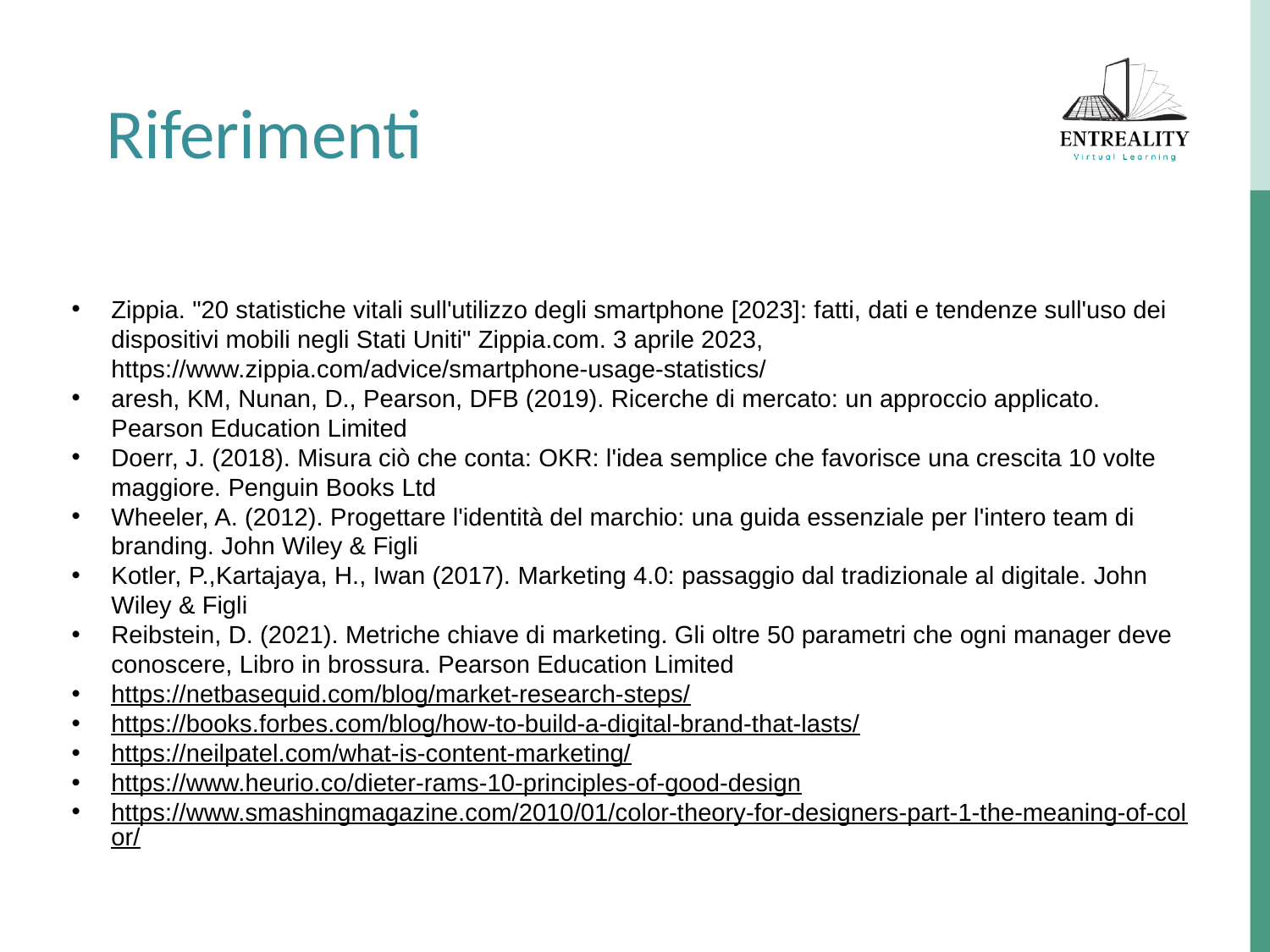

Riferimenti

Zippia. "20 statistiche vitali sull'utilizzo degli smartphone [2023]: fatti, dati e tendenze sull'uso dei dispositivi mobili negli Stati Uniti" Zippia.com. 3 aprile 2023, https://www.zippia.com/advice/smartphone-usage-statistics/
aresh, KM, Nunan, D., Pearson, DFB (2019). Ricerche di mercato: un approccio applicato. Pearson Education Limited
Doerr, J. (2018). Misura ciò che conta: OKR: l'idea semplice che favorisce una crescita 10 volte maggiore. Penguin Books Ltd
Wheeler, A. (2012). Progettare l'identità del marchio: una guida essenziale per l'intero team di branding. John Wiley & Figli
Kotler, P.,Kartajaya, H., Iwan (2017). Marketing 4.0: passaggio dal tradizionale al digitale. John Wiley & Figli
Reibstein, D. (2021). Metriche chiave di marketing. Gli oltre 50 parametri che ogni manager deve conoscere, Libro in brossura. Pearson Education Limited
https://netbasequid.com/blog/market-research-steps/
https://books.forbes.com/blog/how-to-build-a-digital-brand-that-lasts/
https://neilpatel.com/what-is-content-marketing/
https://www.heurio.co/dieter-rams-10-principles-of-good-design
https://www.smashingmagazine.com/2010/01/color-theory-for-designers-part-1-the-meaning-of-color/